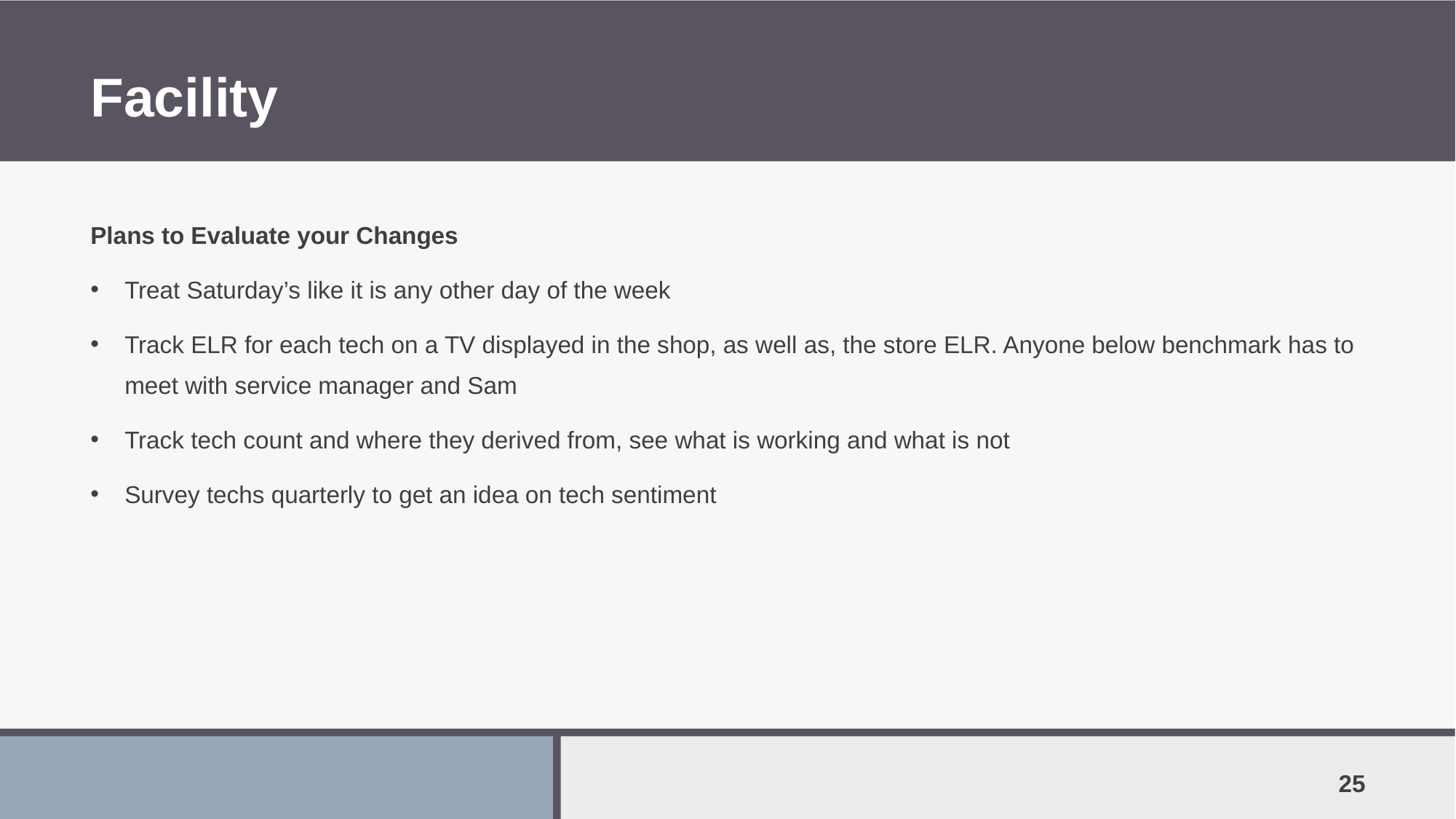

# Facility
Plans to Evaluate your Changes
Treat Saturday’s like it is any other day of the week
Track ELR for each tech on a TV displayed in the shop, as well as, the store ELR. Anyone below benchmark has to meet with service manager and Sam
Track tech count and where they derived from, see what is working and what is not
Survey techs quarterly to get an idea on tech sentiment

25